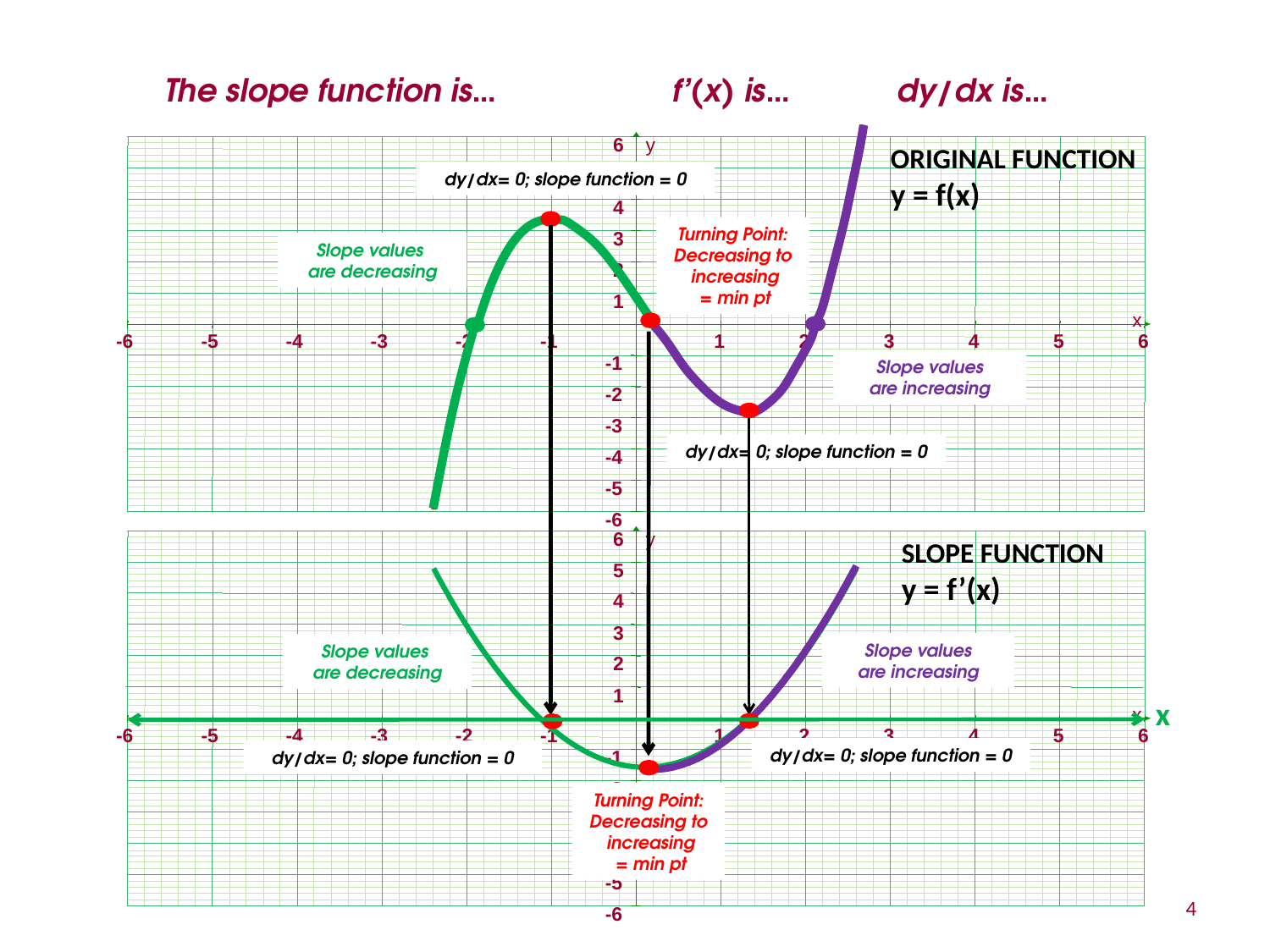

The slope function is…		f’(x) is…	           dy/dx is…

-6
-5
-4
-3
-2
-1
1
2
3
4
5
6

-6

6
y

5

4

3

2

1

x
-1

-2

-3

-4

-5

dy/dx= 0; slope function = 0

Turning Point:
Decreasing to
 increasing
 = min pt

Slope values
are decreasing

Slope values
are increasing

dy/dx= 0; slope function = 0
ORIGINAL FUNCTION
y = f(x)

-6
-5
-4
-3
-2
-1
1
2
3
4
5
6

-6

6
y

5

4

3

2

1

x
-1

-2

-3

-4

-5

Slope values
are increasing
Slope values
are decreasing
SLOPE FUNCTION
y = f’(x)
x

dy/dx= 0; slope function = 0
dy/dx= 0; slope function = 0

Turning Point:
Decreasing to
 increasing
 = min pt
4